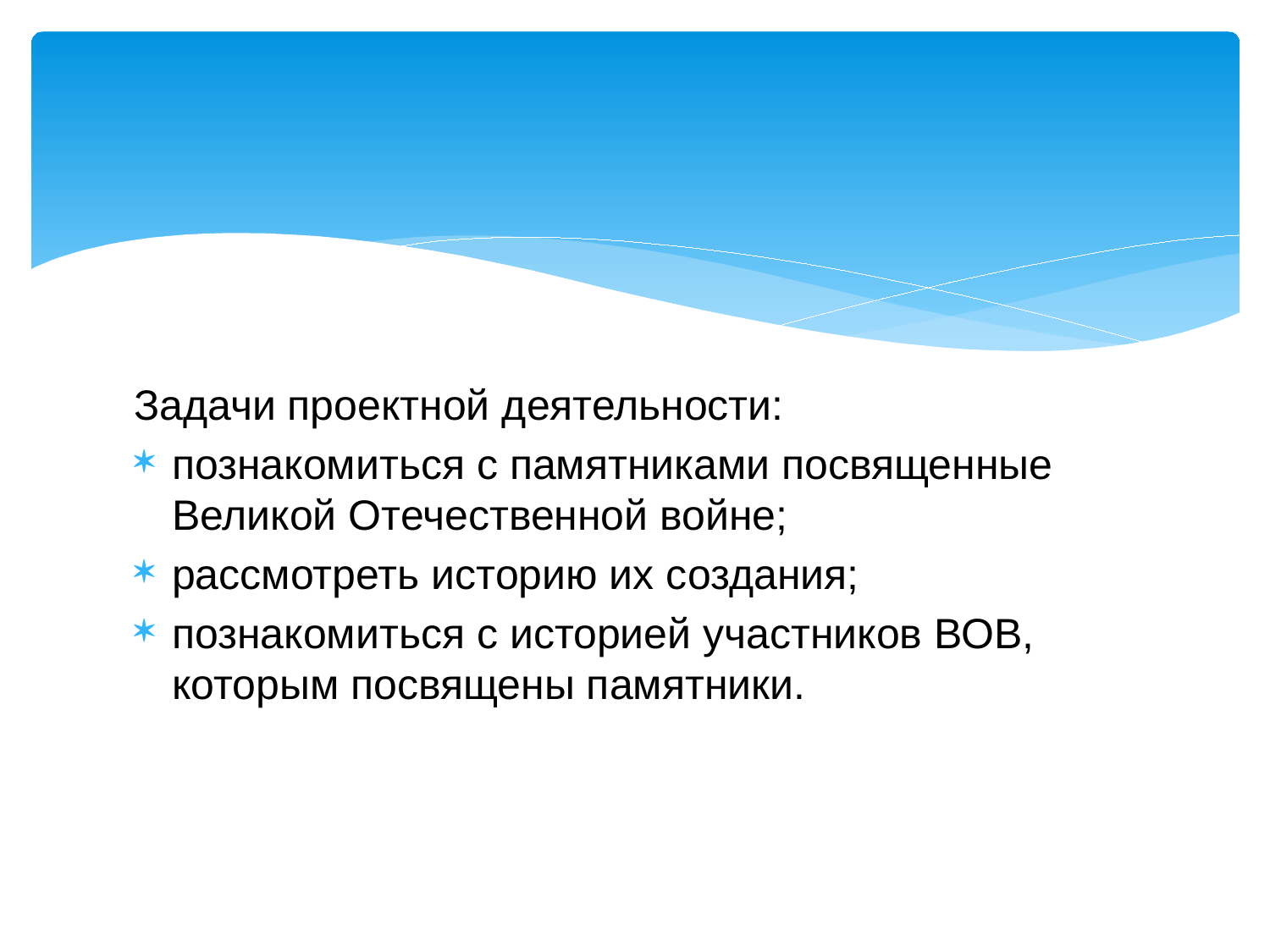

#
Задачи проектной деятельности:
познакомиться с памятниками посвященные Великой Отечественной войне;
рассмотреть историю их создания;
познакомиться с историей участников ВОВ, которым посвящены памятники.